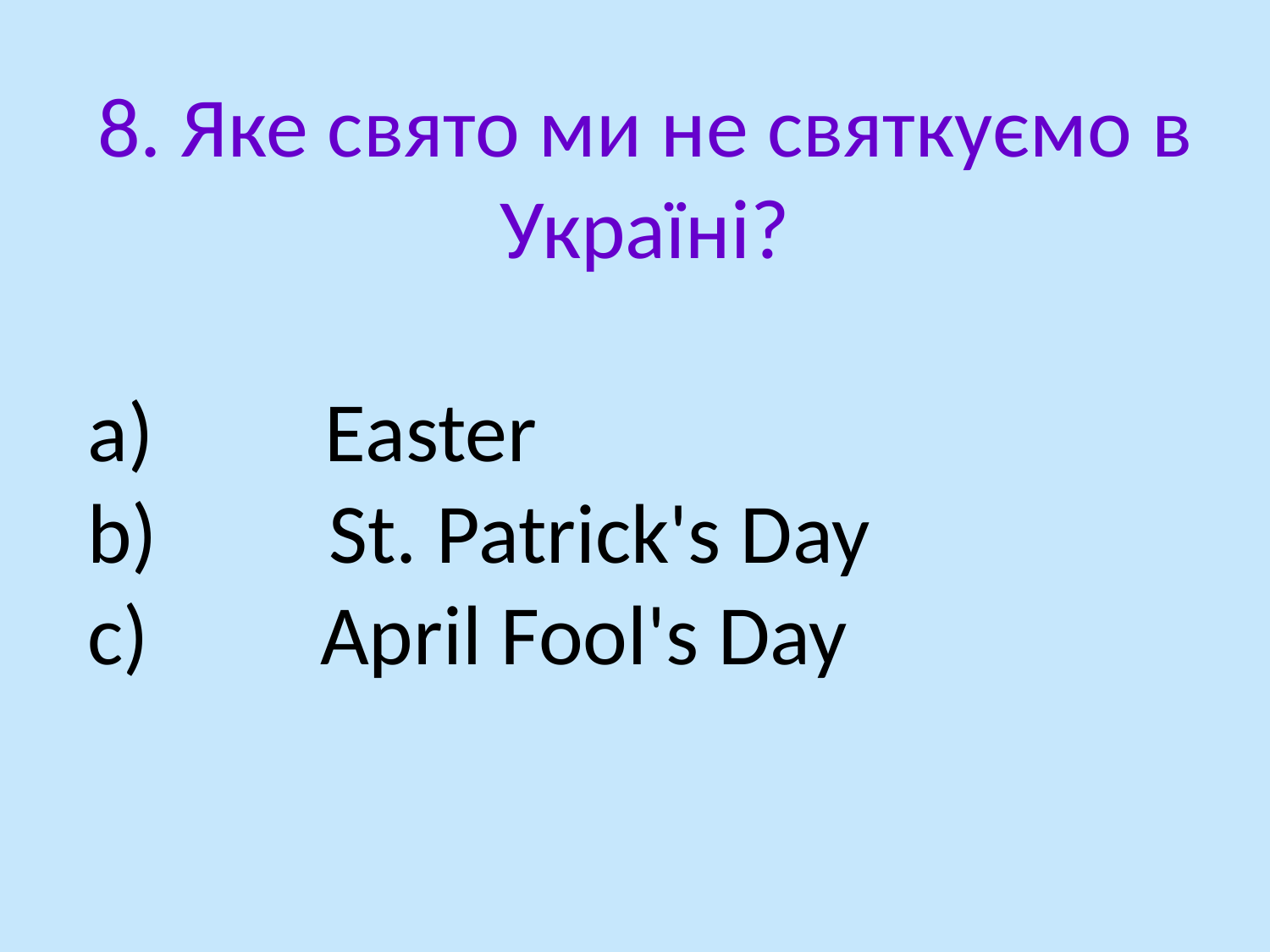

8. Яке свято ми не святкуємо в Україні?

a)         Easter
b)         St. Patrick's Day
c)         April Fool's Day